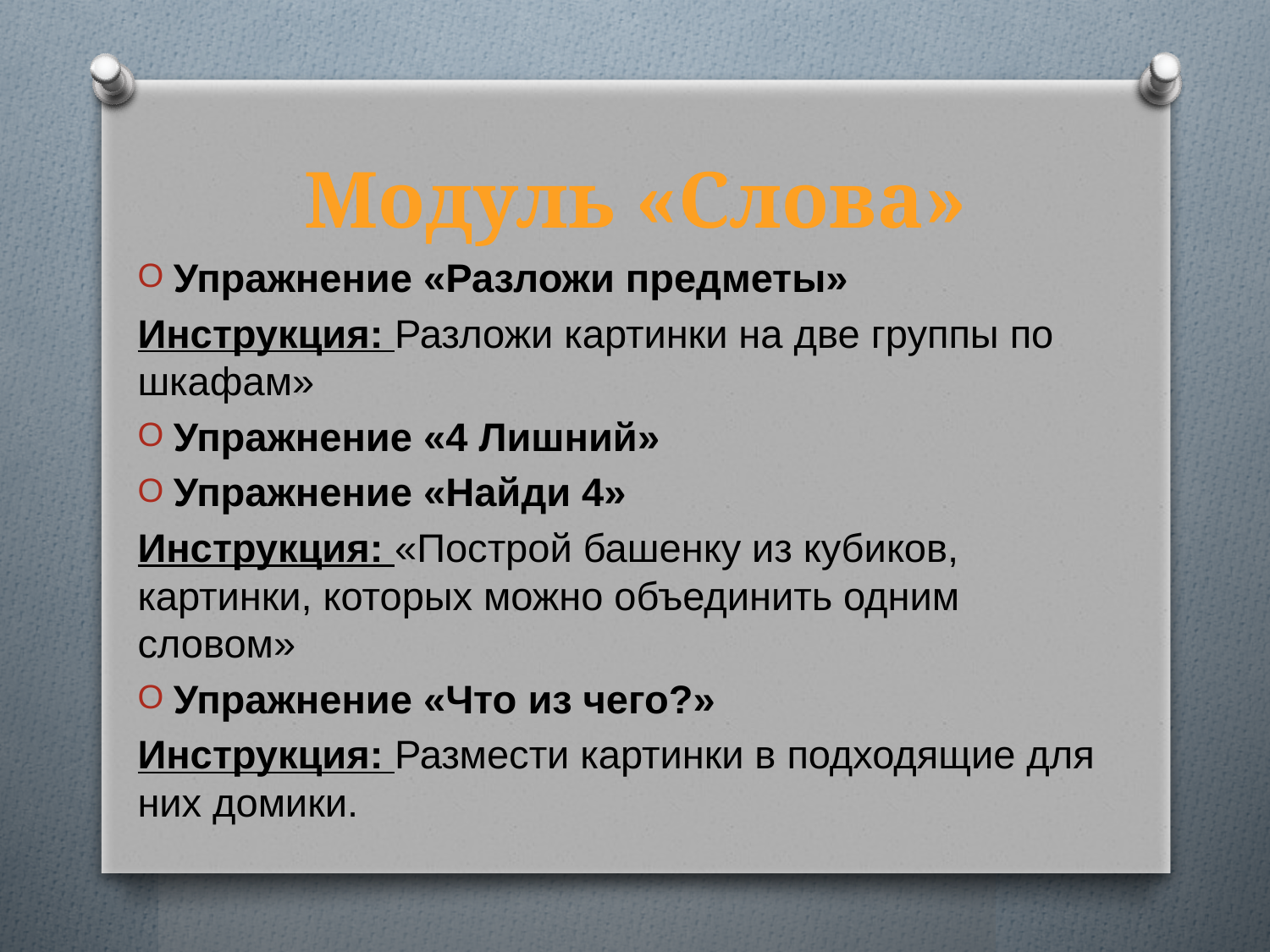

# Модуль «Слова»
Упражнение «Разложи предметы»
Инструкция: Разложи картинки на две группы по шкафам»
Упражнение «4 Лишний»
Упражнение «Найди 4»
Инструкция: «Построй башенку из кубиков, картинки, которых можно объединить одним словом»
Упражнение «Что из чего?»
Инструкция: Размести картинки в подходящие для них домики.